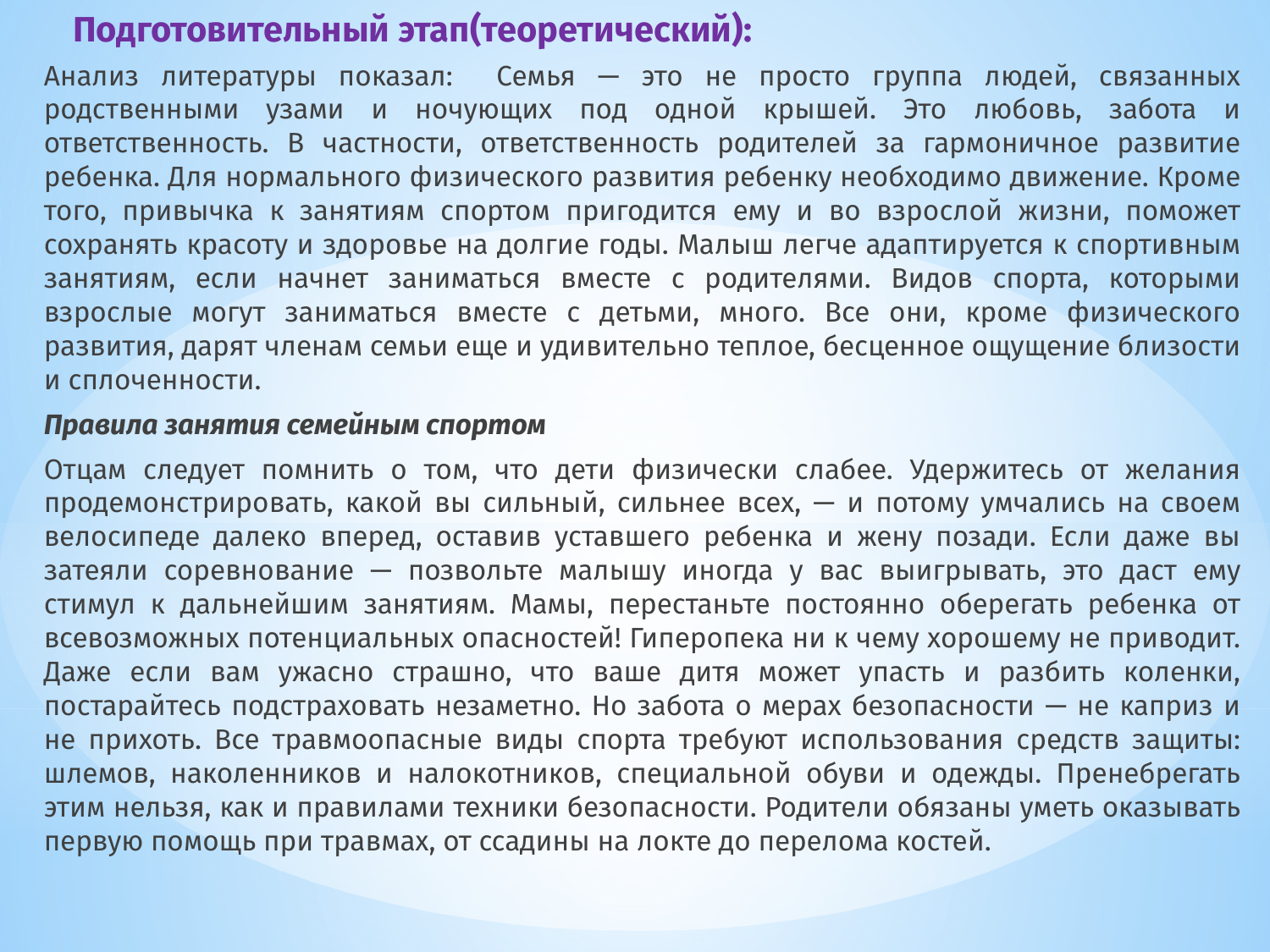

# Подготовительный этап(теоретический):

Анализ литературы показал:  Семья — это не просто группа людей, связанных родственными узами и ночующих под одной крышей. Это любовь, забота и ответственность. В частности, ответственность родителей за гармоничное развитие ребенка. Для нормального физического развития ребенку необходимо движение. Кроме того, привычка к занятиям спортом пригодится ему и во взрослой жизни, поможет сохранять красоту и здоровье на долгие годы. Малыш легче адаптируется к спортивным занятиям, если начнет заниматься вместе с родителями. Видов спорта, которыми взрослые могут заниматься вместе с детьми, много. Все они, кроме физического развития, дарят членам семьи еще и удивительно теплое, бесценное ощущение близости и сплоченности.
Правила занятия семейным спортом
Отцам следует помнить о том, что дети физически слабее. Удержитесь от желания продемонстрировать, какой вы сильный, сильнее всех, — и потому умчались на своем велосипеде далеко вперед, оставив уставшего ребенка и жену позади. Если даже вы затеяли соревнование — позвольте малышу иногда у вас выигрывать, это даст ему стимул к дальнейшим занятиям. Мамы, перестаньте постоянно оберегать ребенка от всевозможных потенциальных опасностей! Гиперопека ни к чему хорошему не приводит. Даже если вам ужасно страшно, что ваше дитя может упасть и разбить коленки, постарайтесь подстраховать незаметно. Но забота о мерах безопасности — не каприз и не прихоть. Все травмоопасные виды спорта требуют использования средств защиты: шлемов, наколенников и налокотников, специальной обуви и одежды. Пренебрегать этим нельзя, как и правилами техники безопасности. Родители обязаны уметь оказывать первую помощь при травмах, от ссадины на локте до перелома костей.